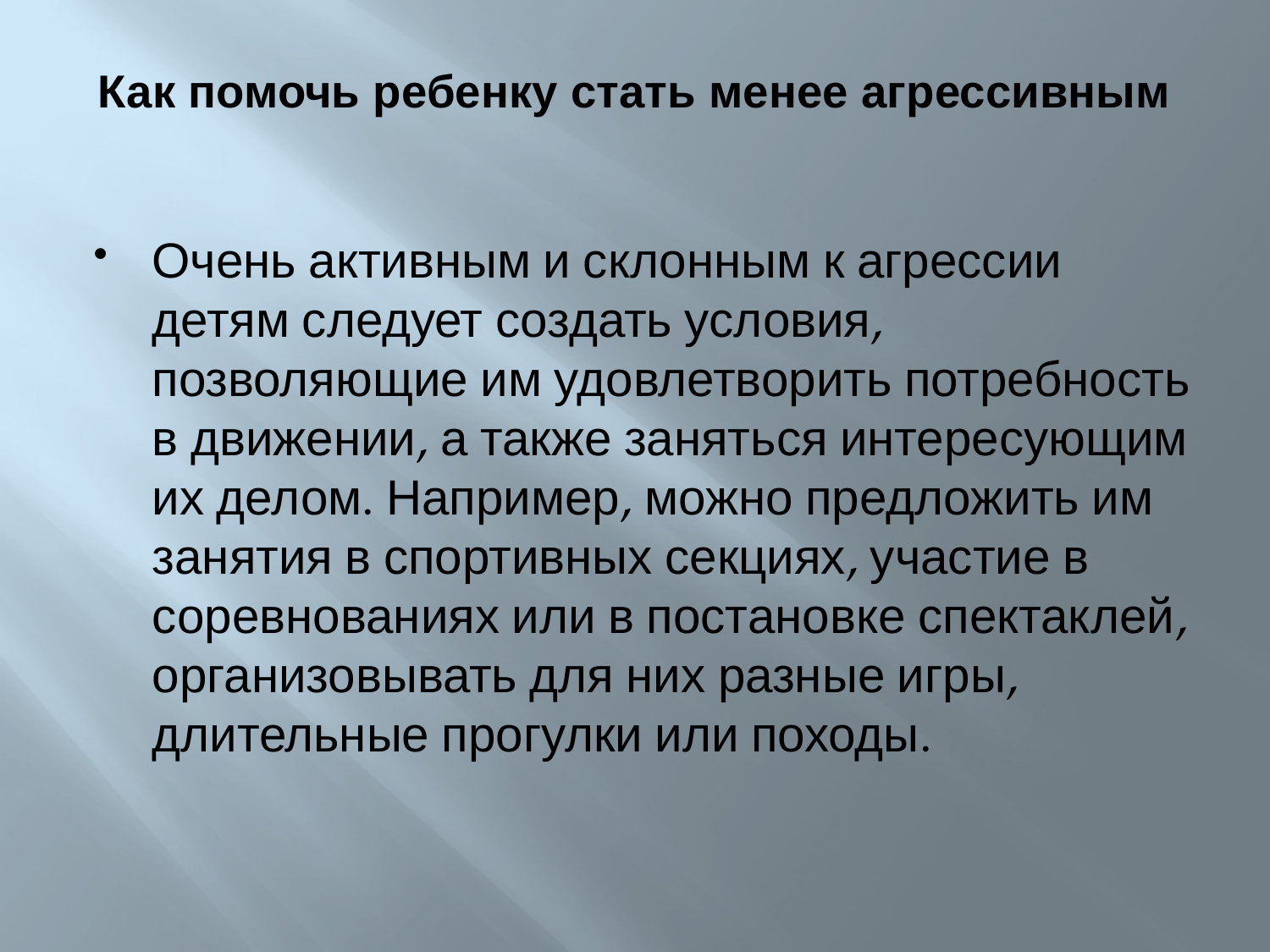

# Как помочь ребенку стать менее агрессивным
Очень активным и склонным к агрессии детям следует создать условия, позволяющие им удовлетворить потребность в движении, а также заняться интересующим их делом. Например, можно предложить им занятия в спортивных секциях, участие в соревнованиях или в постановке спектаклей, организовывать для них разные игры, длительные прогулки или походы.